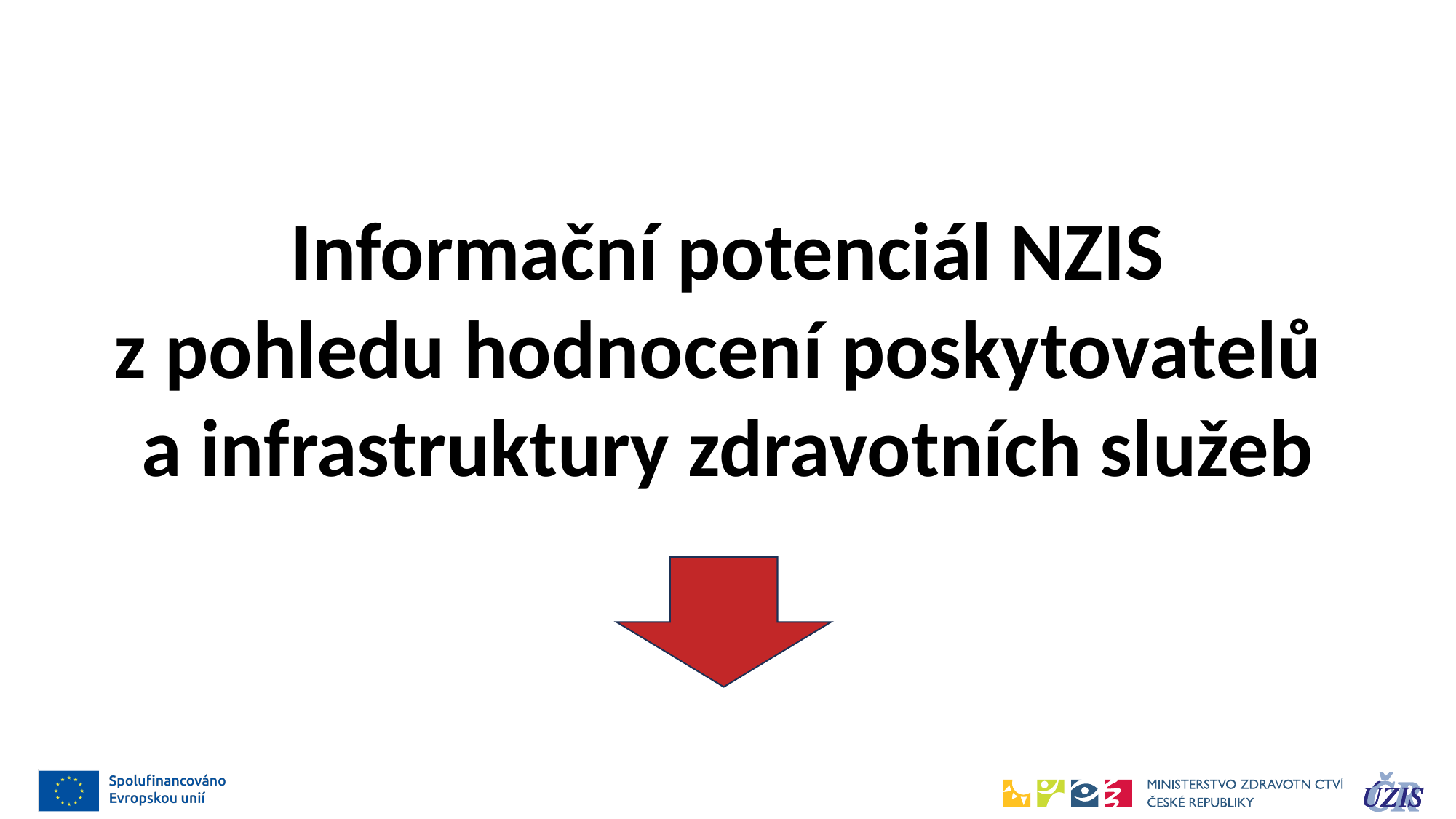

Informační potenciál NZIS
z pohledu hodnocení poskytovatelů
a infrastruktury zdravotních služeb